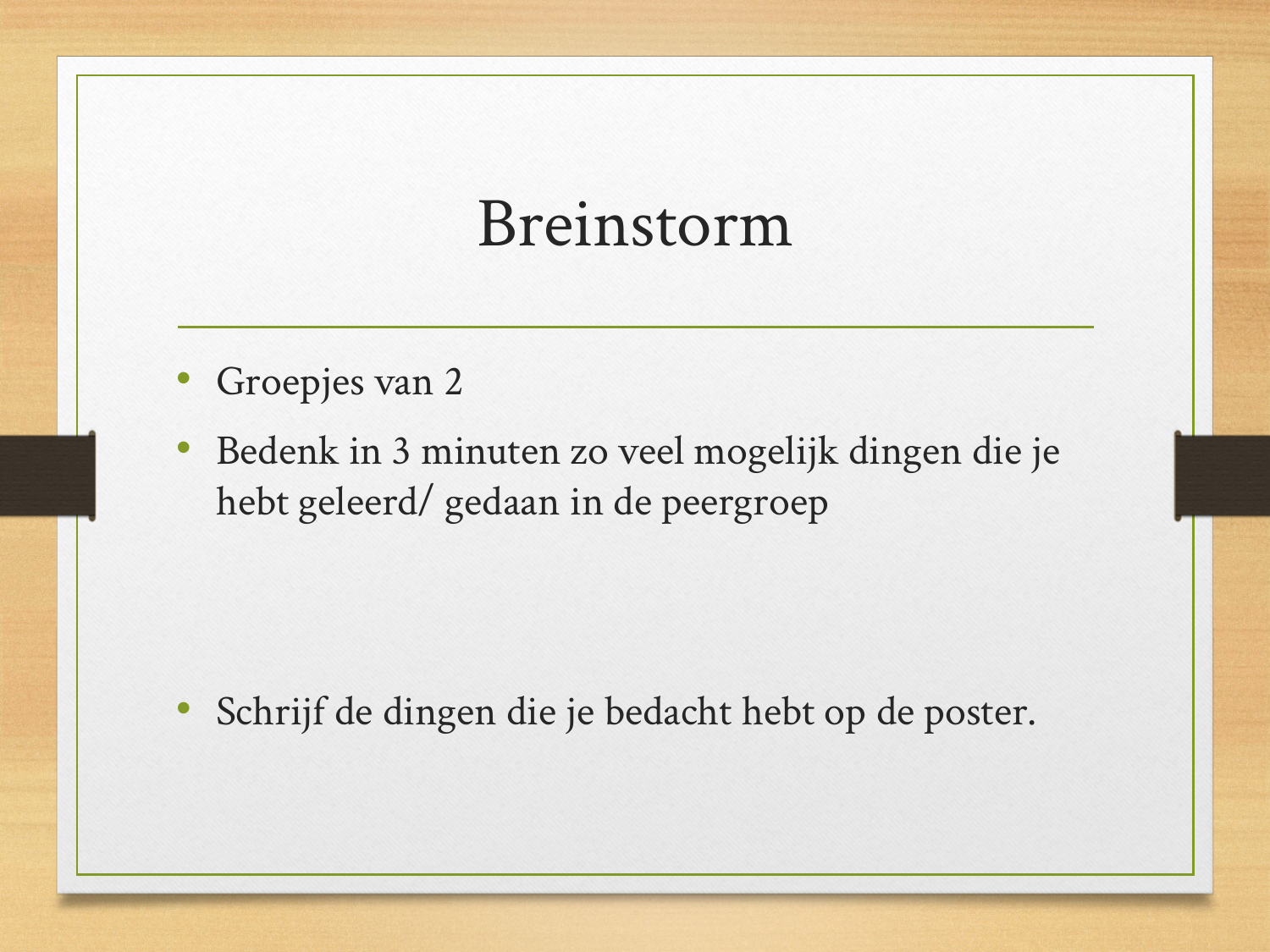

# Breinstorm
Groepjes van 2
Bedenk in 3 minuten zo veel mogelijk dingen die je hebt geleerd/ gedaan in de peergroep

Schrijf de dingen die je bedacht hebt op de poster.